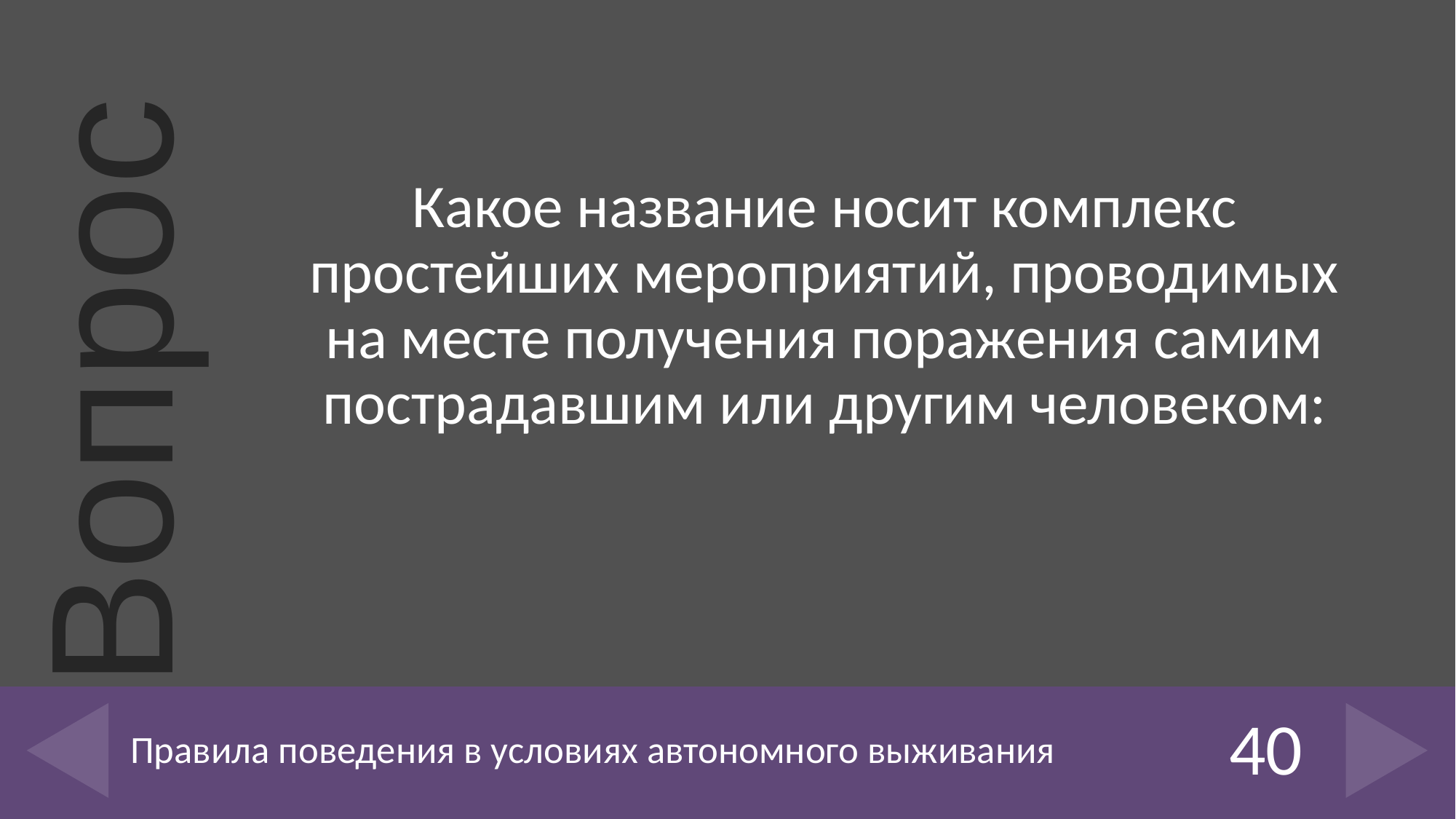

Какое название носит комплекс простейших мероприятий, проводимых на месте получения поражения самим пострадавшим или другим человеком:
# Правила поведения в условиях автономного выживания
40